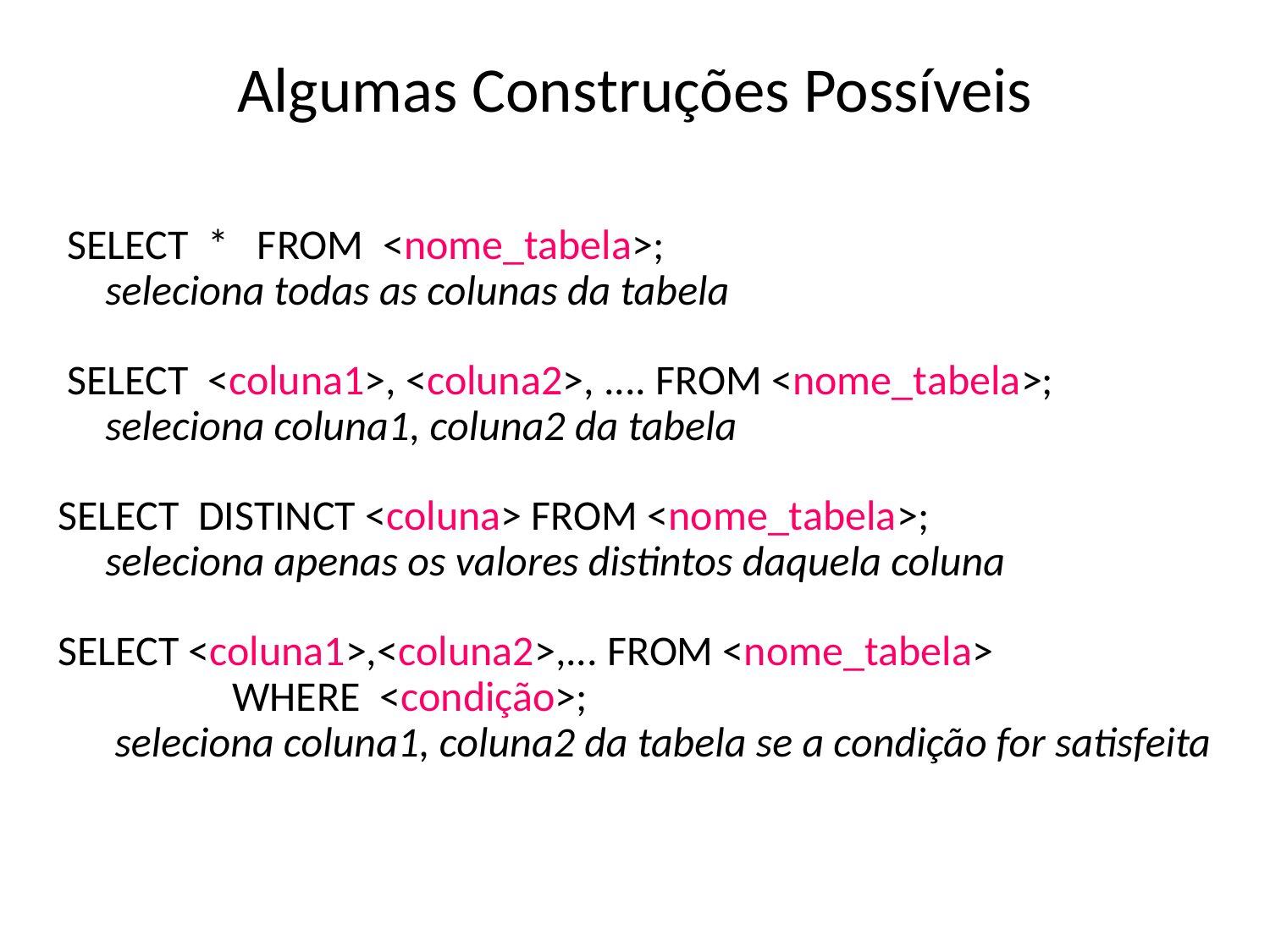

# Algumas Construções Possíveis
 SELECT  *   FROM  <nome_tabela>;
seleciona todas as colunas da tabela
 SELECT  <coluna1>, <coluna2>, .... FROM <nome_tabela>;
seleciona coluna1, coluna2 da tabela
SELECT  DISTINCT <coluna> FROM <nome_tabela>;
seleciona apenas os valores distintos daquela coluna
SELECT <coluna1>,<coluna2>,... FROM <nome_tabela>
	WHERE  <condição>;
 seleciona coluna1, coluna2 da tabela se a condição for satisfeita